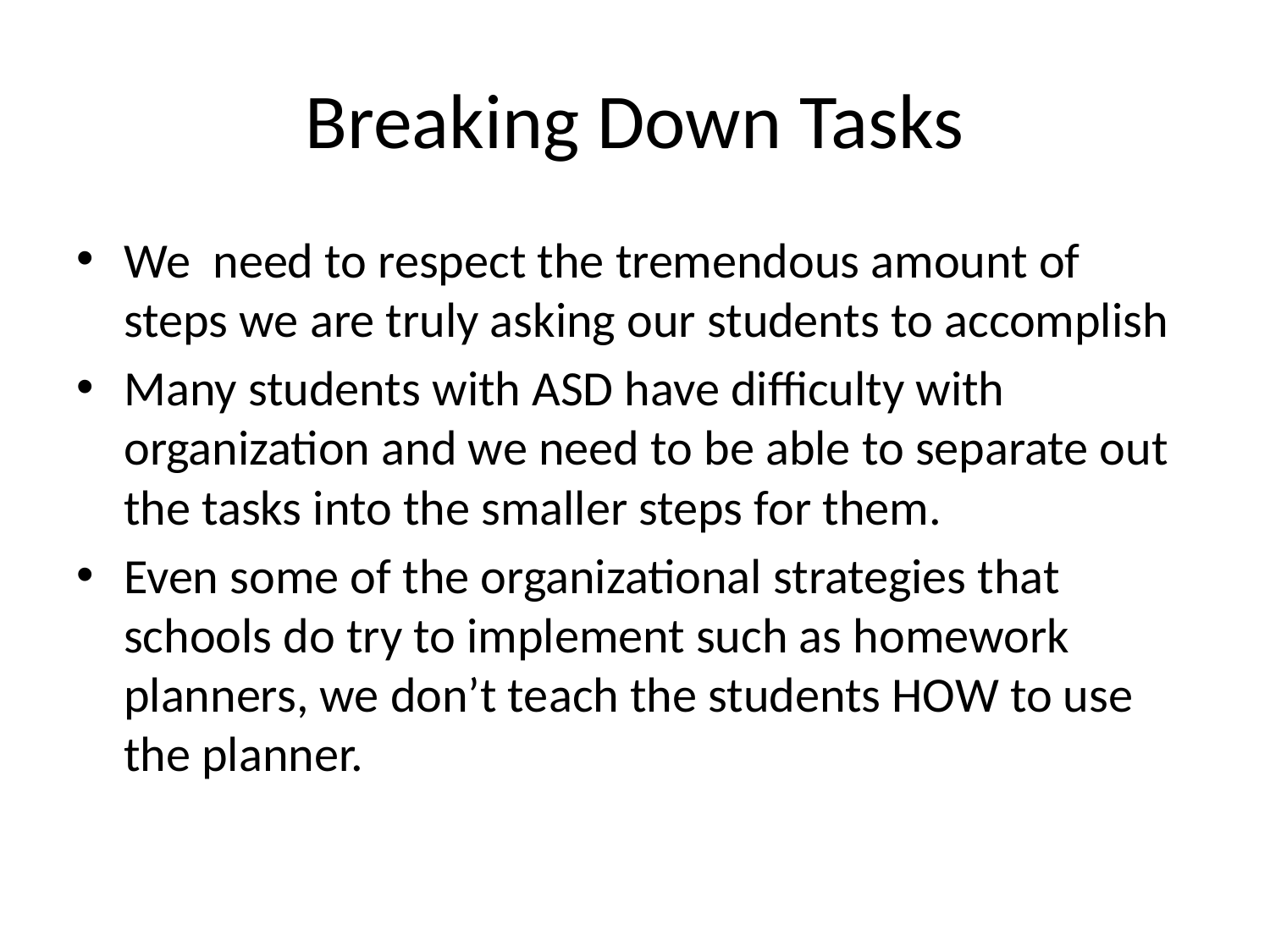

# Breaking Down Tasks
We  need to respect the tremendous amount of steps we are truly asking our students to accomplish
Many students with ASD have difficulty with organization and we need to be able to separate out the tasks into the smaller steps for them.
Even some of the organizational strategies that schools do try to implement such as homework planners, we don’t teach the students HOW to use the planner.